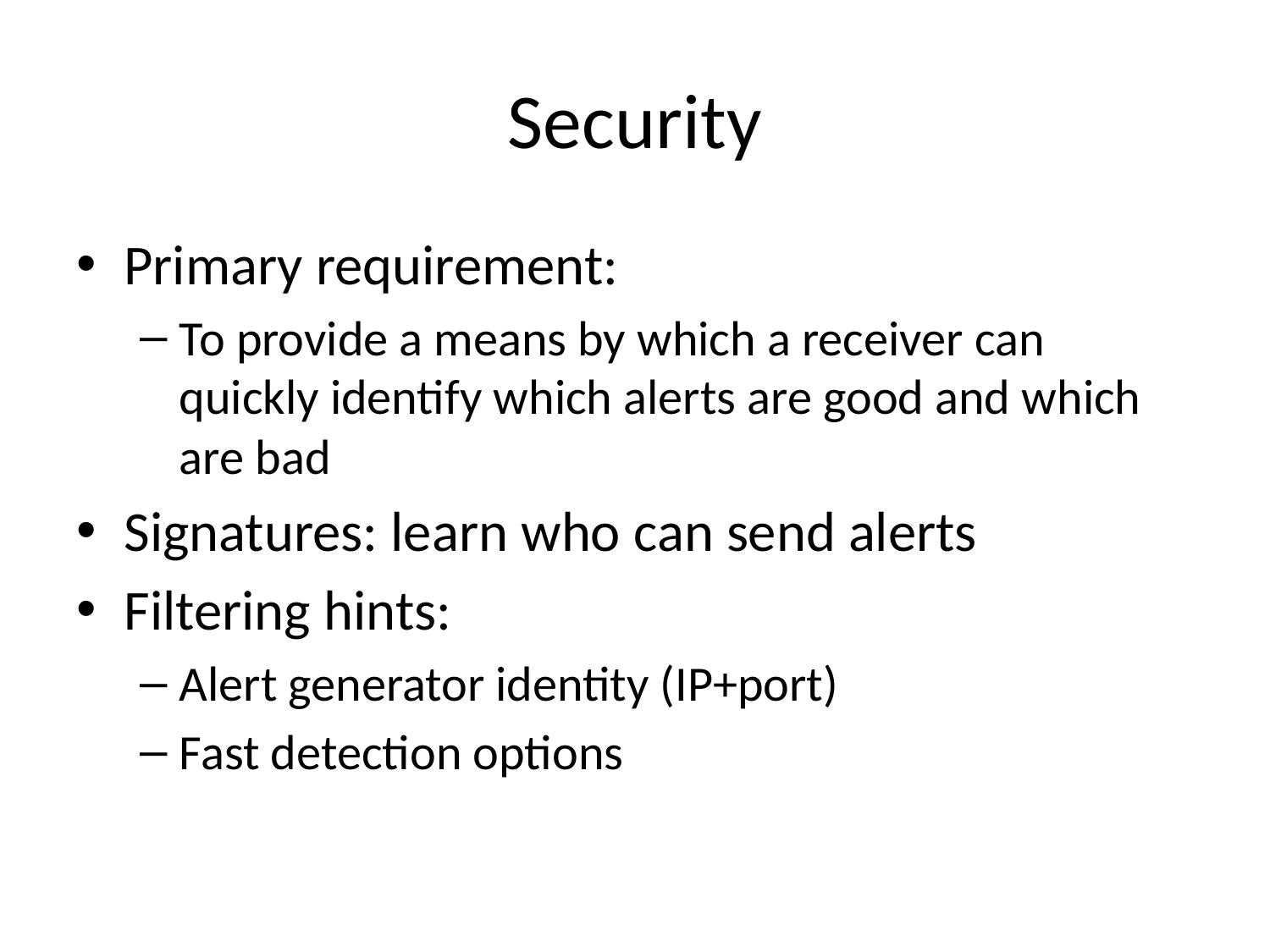

# Security
Primary requirement:
To provide a means by which a receiver can quickly identify which alerts are good and which are bad
Signatures: learn who can send alerts
Filtering hints:
Alert generator identity (IP+port)
Fast detection options